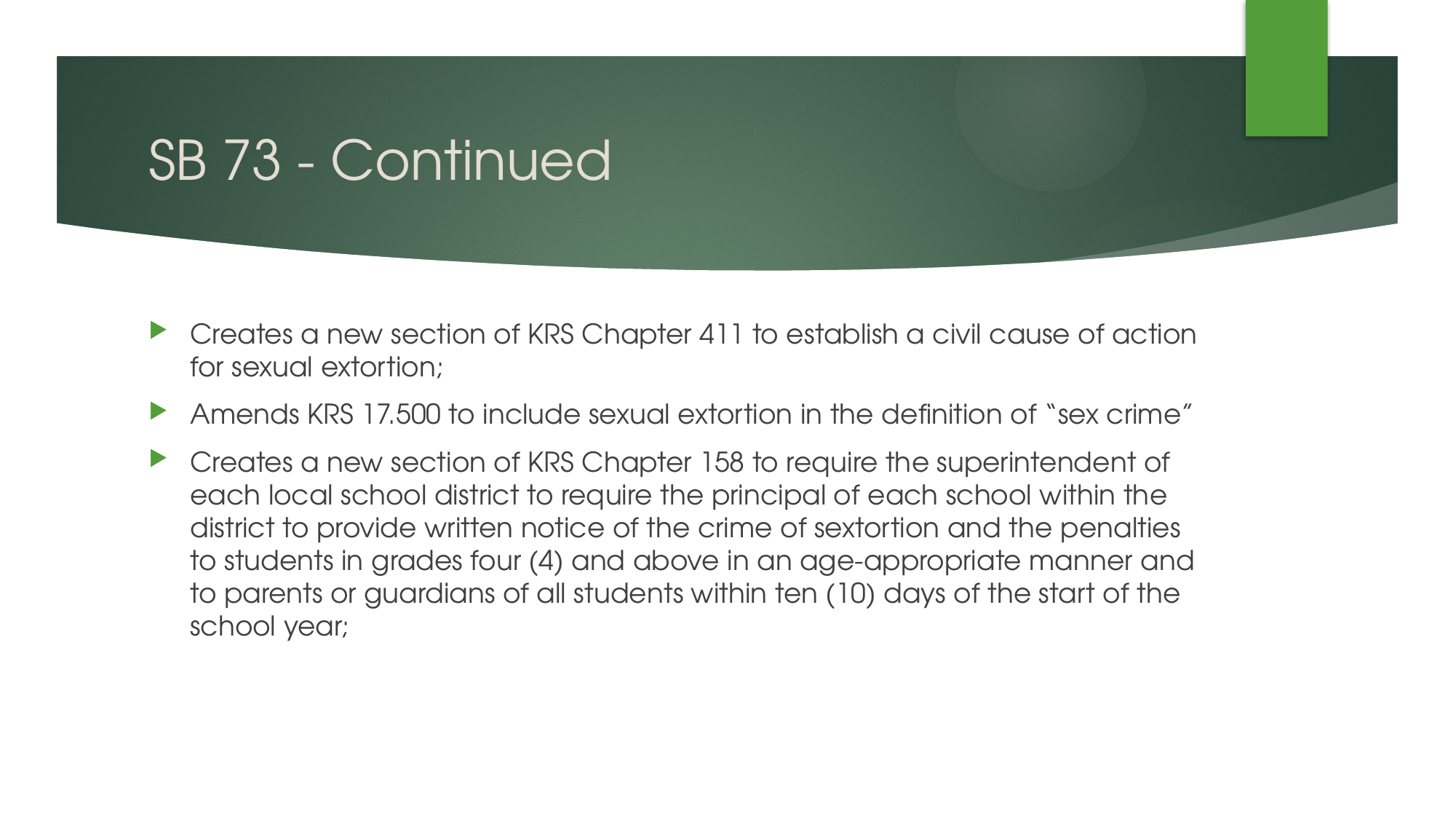

# SB 73 - Continued
Creates a new section of KRS Chapter 411 to establish a civil cause of action for sexual extortion;
Amends KRS 17.500 to include sexual extortion in the definition of “sex crime”
Creates a new section of KRS Chapter 158 to require the superintendent of each local school district to require the principal of each school within the district to provide written notice of the crime of sextortion and the penalties to students in grades four (4) and above in an age-appropriate manner and to parents or guardians of all students within ten (10) days of the start of the school year;